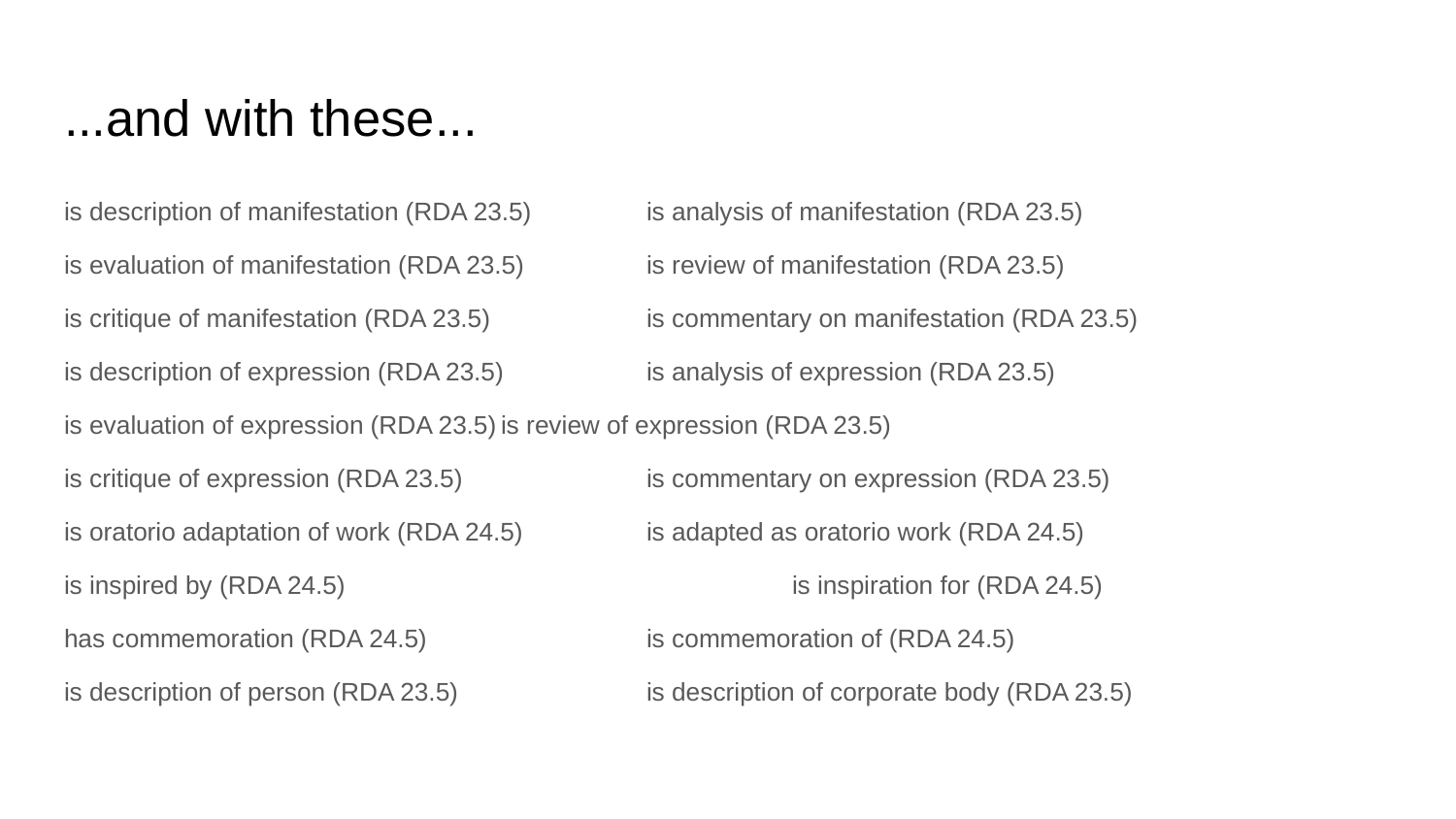

# ...and with these...
is description of manifestation (RDA 23.5)	is analysis of manifestation (RDA 23.5)
is evaluation of manifestation (RDA 23.5)	is review of manifestation (RDA 23.5)
is critique of manifestation (RDA 23.5)		is commentary on manifestation (RDA 23.5)
is description of expression (RDA 23.5)	is analysis of expression (RDA 23.5)
is evaluation of expression (RDA 23.5)	is review of expression (RDA 23.5)
is critique of expression (RDA 23.5)		is commentary on expression (RDA 23.5)
is oratorio adaptation of work (RDA 24.5)	is adapted as oratorio work (RDA 24.5)
is inspired by (RDA 24.5)				is inspiration for (RDA 24.5)
has commemoration (RDA 24.5)		is commemoration of (RDA 24.5)
is description of person (RDA 23.5)		is description of corporate body (RDA 23.5)